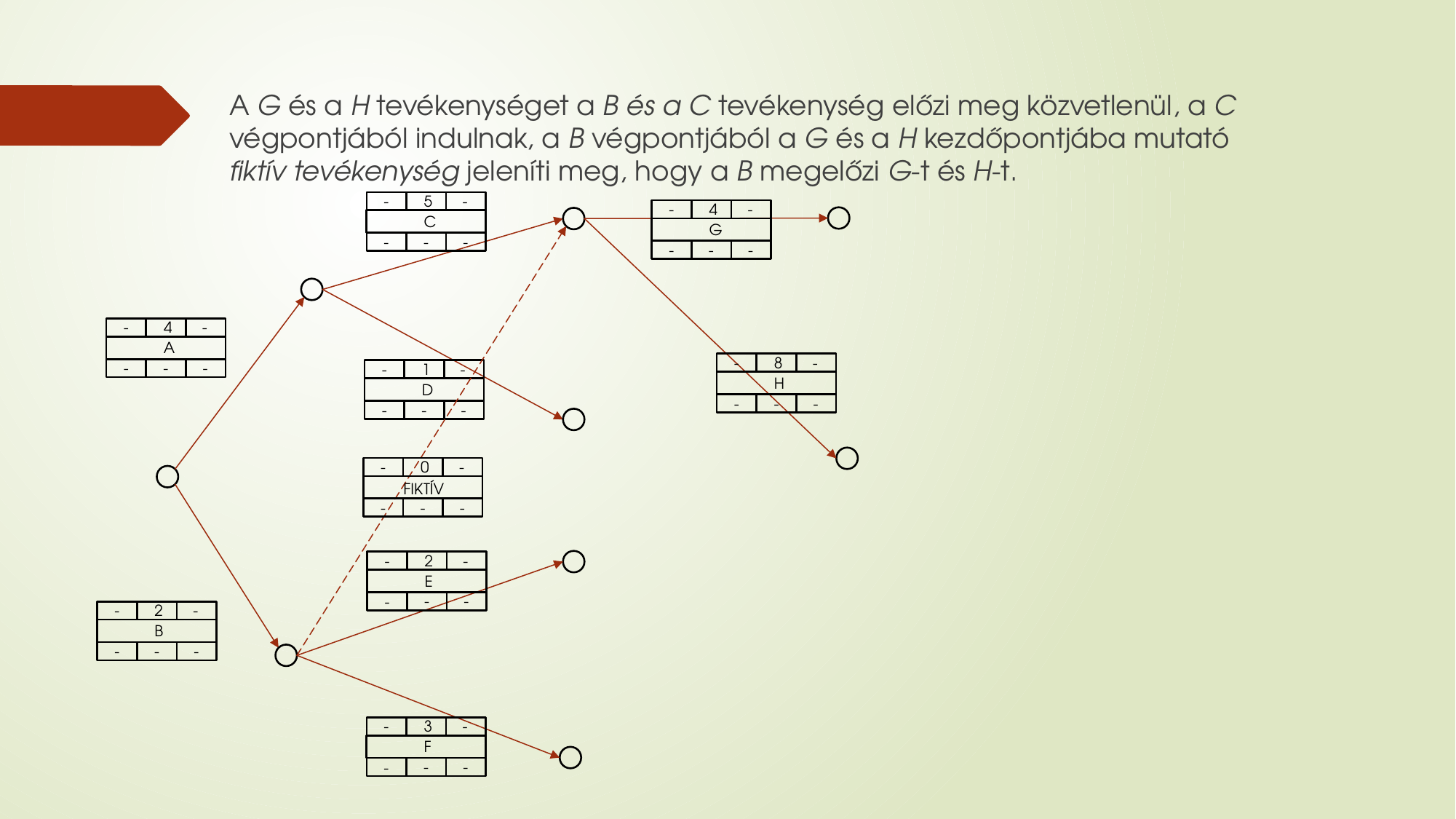

A G és a H tevékenységet a B és a C tevékenység előzi meg közvetlenül, a C végpontjából indulnak, a B végpontjából a G és a H kezdőpontjába mutató fiktív tevékenység jeleníti meg, hogy a B megelőzi G-t és H-t.
-
5
-

C
-
-
-
-
4
-

G
-
-
-

-
4
-

A
-
-
-
-
8
-

H
-
-
-
-
1
-

D
-
-
-

-
0
-

FIKTÍV
-
-
-

-
2
-

E
-
-
-

-
2
-

B
-
-
-

-
3
-

F
-
-
-